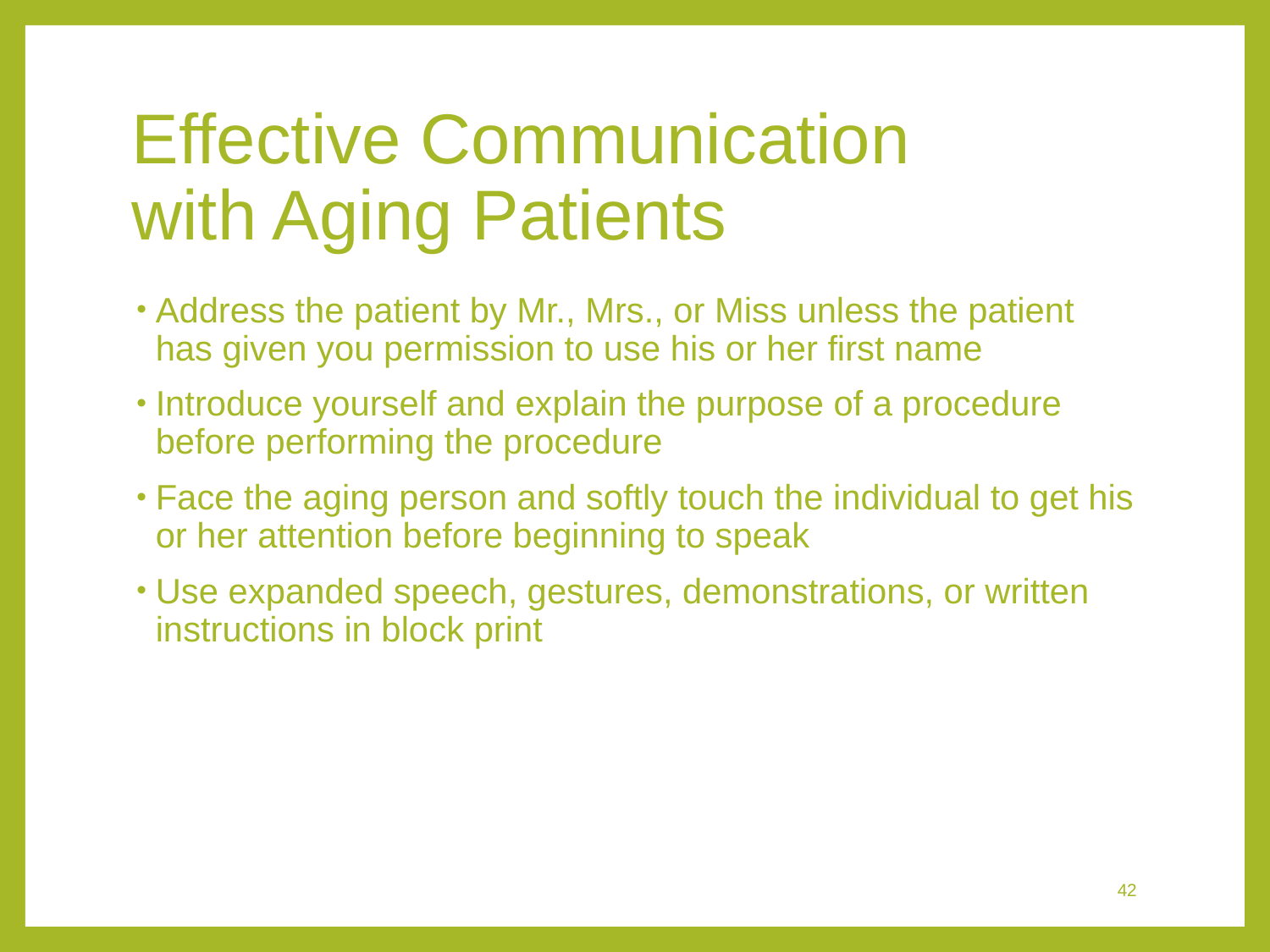

# Effective Communication with Aging Patients
Address the patient by Mr., Mrs., or Miss unless the patient has given you permission to use his or her first name
Introduce yourself and explain the purpose of a procedure before performing the procedure
Face the aging person and softly touch the individual to get his or her attention before beginning to speak
Use expanded speech, gestures, demonstrations, or written instructions in block print
 42